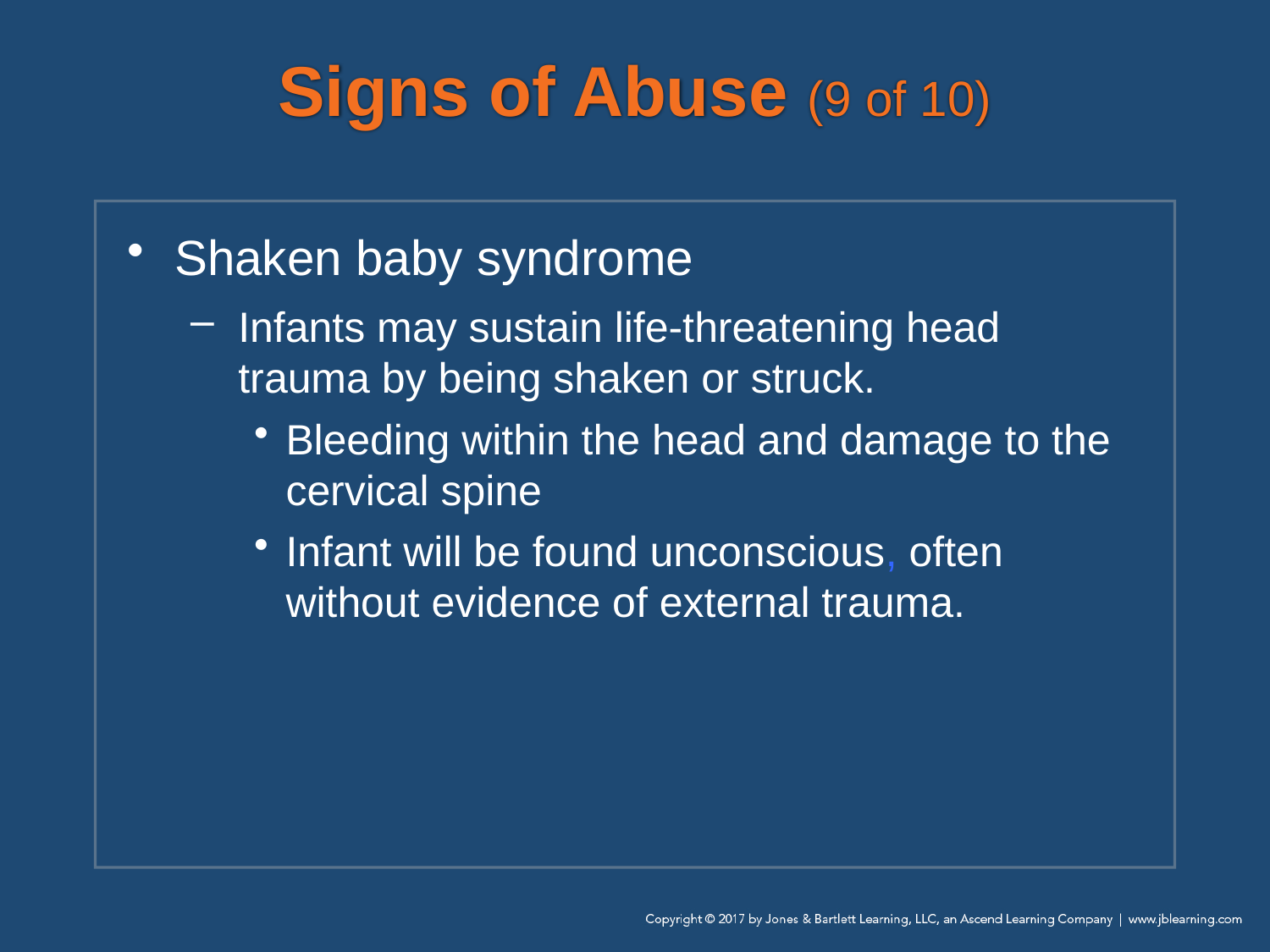

# Signs of Abuse (9 of 10)
Shaken baby syndrome
Infants may sustain life-threatening head trauma by being shaken or struck.
Bleeding within the head and damage to the cervical spine
Infant will be found unconscious, often without evidence of external trauma.